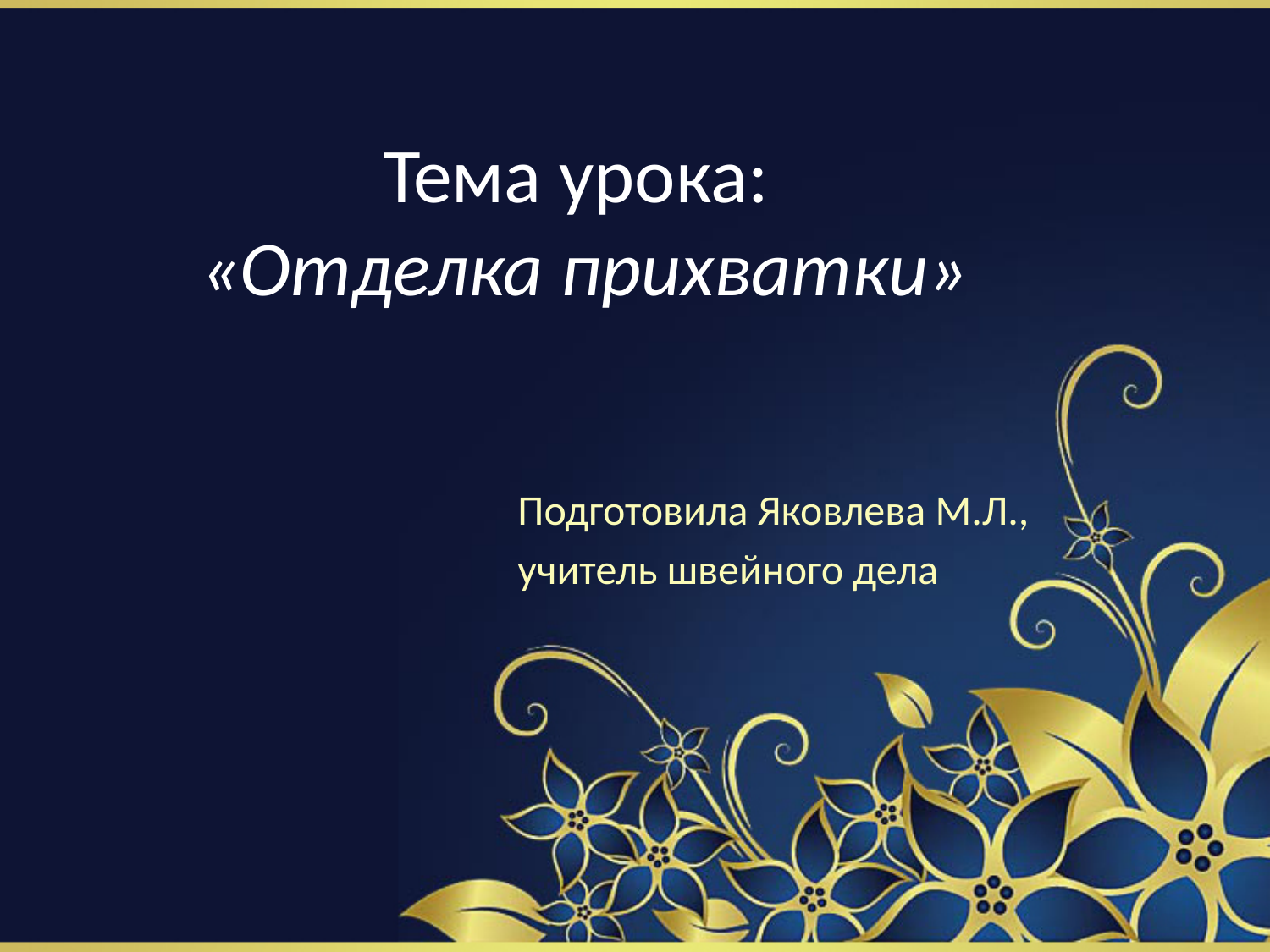

# Тема урока: «Отделка прихватки»
Подготовила Яковлева М.Л.,
учитель швейного дела